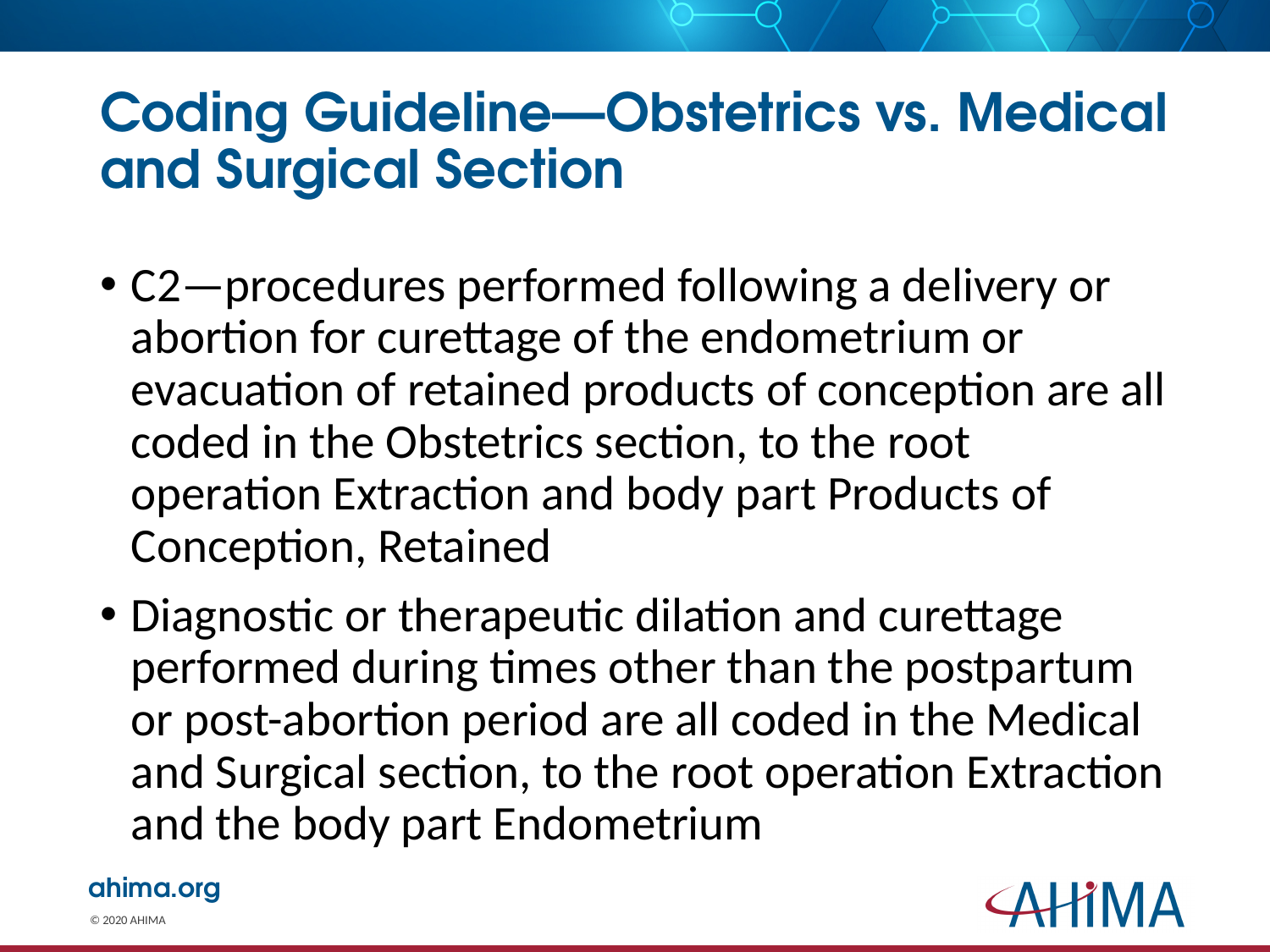

# Coding Guideline—Obstetrics vs. Medical and Surgical Section
C2—procedures performed following a delivery or abortion for curettage of the endometrium or evacuation of retained products of conception are all coded in the Obstetrics section, to the root operation Extraction and body part Products of Conception, Retained
Diagnostic or therapeutic dilation and curettage performed during times other than the postpartum or post-abortion period are all coded in the Medical and Surgical section, to the root operation Extraction and the body part Endometrium